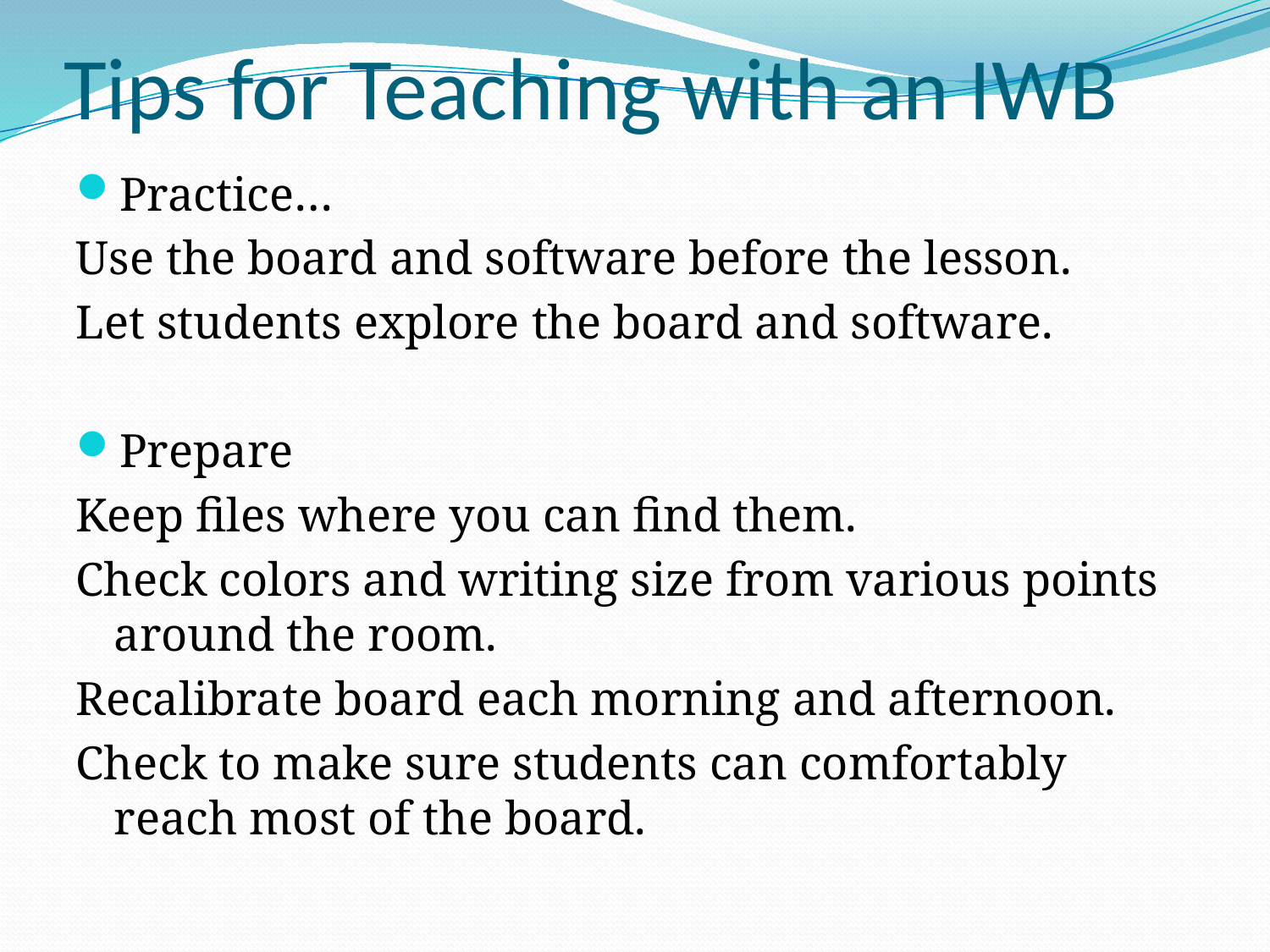

# Tips for Teaching with an IWB
Practice…
Use the board and software before the lesson.
Let students explore the board and software.

Prepare
Keep files where you can find them.
Check colors and writing size from various points around the room.
Recalibrate board each morning and afternoon.
Check to make sure students can comfortably reach most of the board.